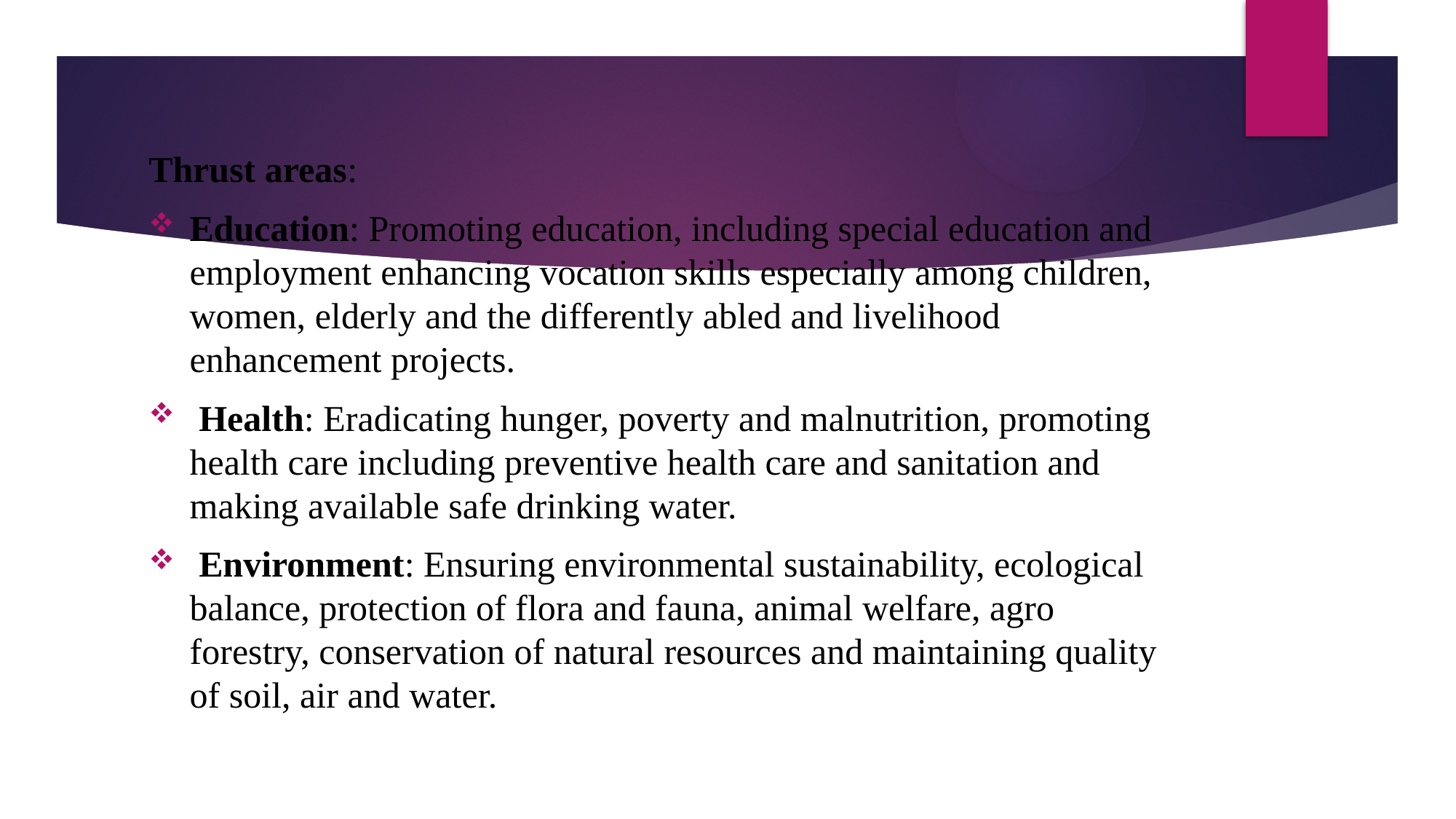

Thrust areas:
Education: Promoting education, including special education and employment enhancing vocation skills especially among children, women, elderly and the differently abled and livelihood enhancement projects.
 Health: Eradicating hunger, poverty and malnutrition, promoting health care including preventive health care and sanitation and making available safe drinking water.
 Environment: Ensuring environmental sustainability, ecological balance, protection of flora and fauna, animal welfare, agro forestry, conservation of natural resources and maintaining quality of soil, air and water.